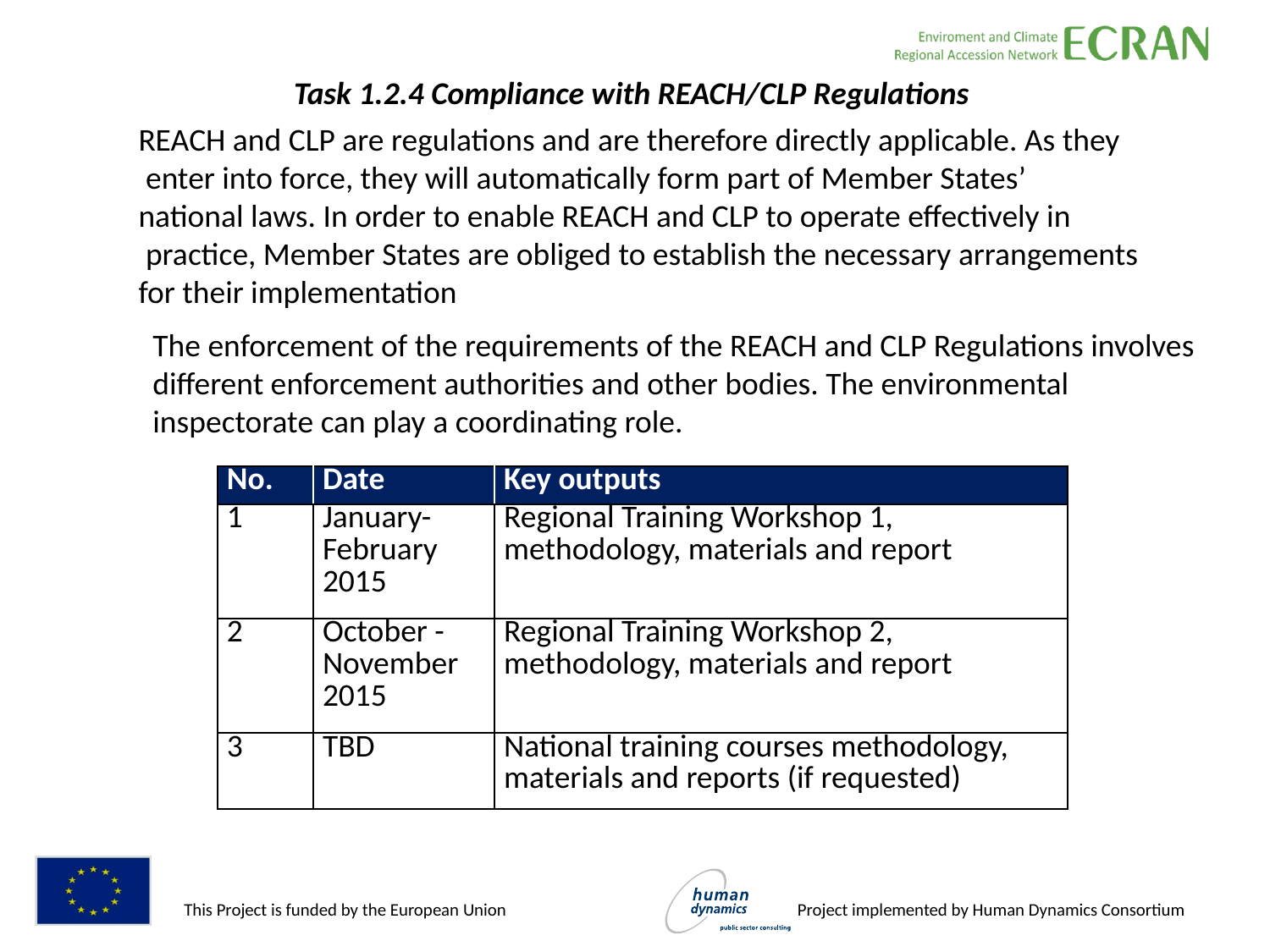

Task 1.2.4 Compliance with REACH/CLP Regulations

REACH and CLP are regulations and are therefore directly applicable. As they
 enter into force, they will automatically form part of Member States’
national laws. In order to enable REACH and CLP to operate effectively in
 practice, Member States are obliged to establish the necessary arrangements
for their implementation
#
The enforcement of the requirements of the REACH and CLP Regulations involves
different enforcement authorities and other bodies. The environmental
inspectorate can play a coordinating role.
| No. | Date | Key outputs |
| --- | --- | --- |
| 1 | January-February 2015 | Regional Training Workshop 1, methodology, materials and report |
| 2 | October - November 2015 | Regional Training Workshop 2, methodology, materials and report |
| 3 | TBD | National training courses methodology, materials and reports (if requested) |